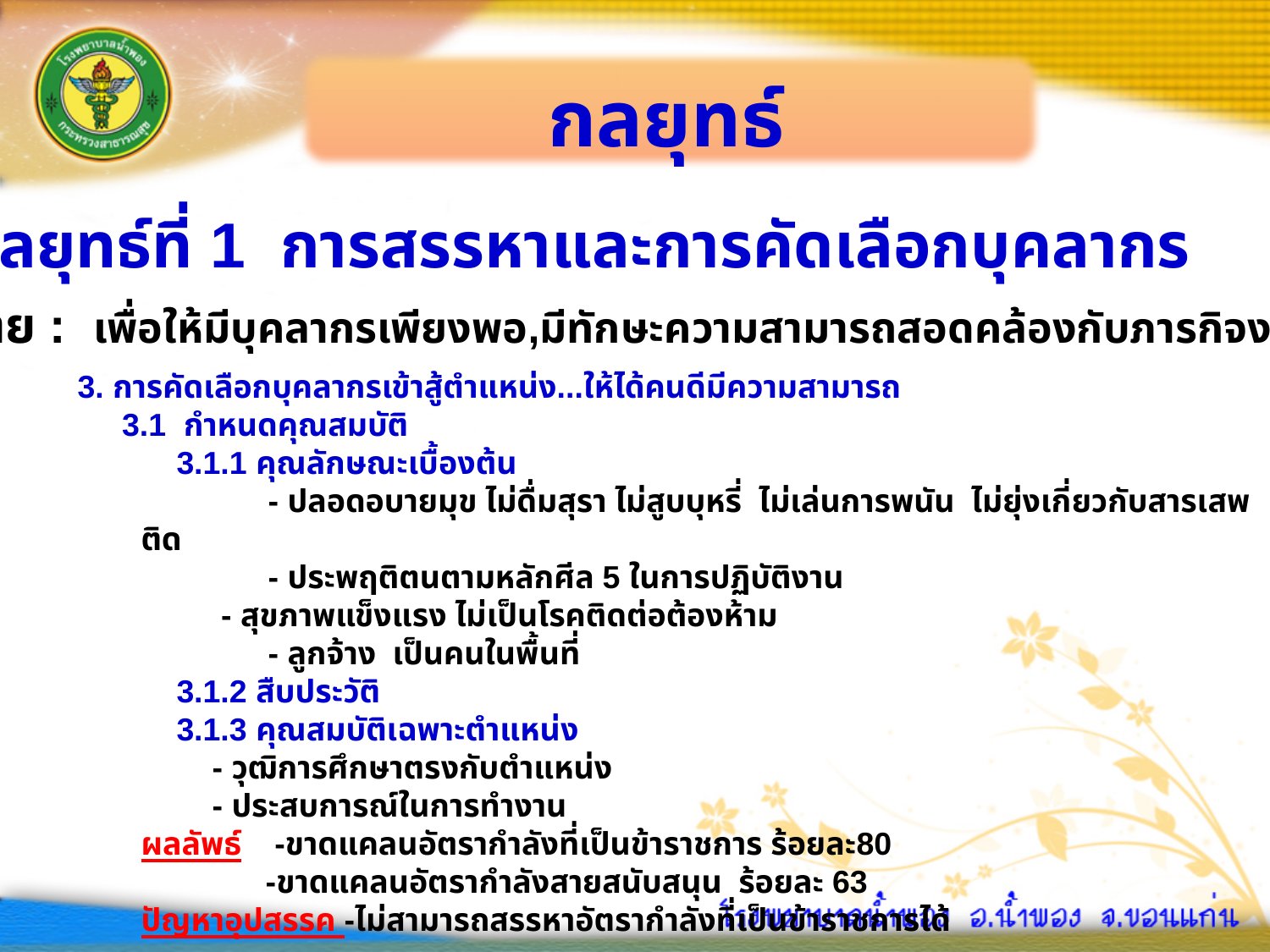

กลยุทธ์

  กลยุทธ์ที่ 1  การสรรหาและการคัดเลือกบุคลากร
เป้าหมาย :  เพื่อให้มีบุคลากรเพียงพอ,มีทักษะความสามารถสอดคล้องกับภารกิจงาน
3. การคัดเลือกบุคลากรเข้าสู้ตำแหน่ง...ให้ได้คนดีมีความสามารถ
     3.1  กำหนดคุณสมบัติ
    3.1.1 คุณลักษณะเบื้องต้น
	- ปลอดอบายมุข ไม่ดื่มสุรา ไม่สูบบุหรี่  ไม่เล่นการพนัน  ไม่ยุ่งเกี่ยวกับสารเสพติด
	- ประพฤติตนตามหลักศีล 5 ในการปฏิบัติงาน
         - สุขภาพแข็งแรง ไม่เป็นโรคติดต่อต้องห้าม
	- ลูกจ้าง  เป็นคนในพื้นที่
    3.1.2 สืบประวัติ
    3.1.3 คุณสมบัติเฉพาะตำแหน่ง
        - วุฒิการศึกษาตรงกับตำแหน่ง
        - ประสบการณ์ในการทำงาน
ผลลัพธ์    -ขาดแคลนอัตรากำลังที่เป็นข้าราชการ ร้อยละ80
              -ขาดแคลนอัตรากำลังสายสนับสนุน  ร้อยละ 63
ปัญหาอุปสรรค -ไม่สามารถสรรหาอัตรากำลังที่เป็นข้าราชการได้